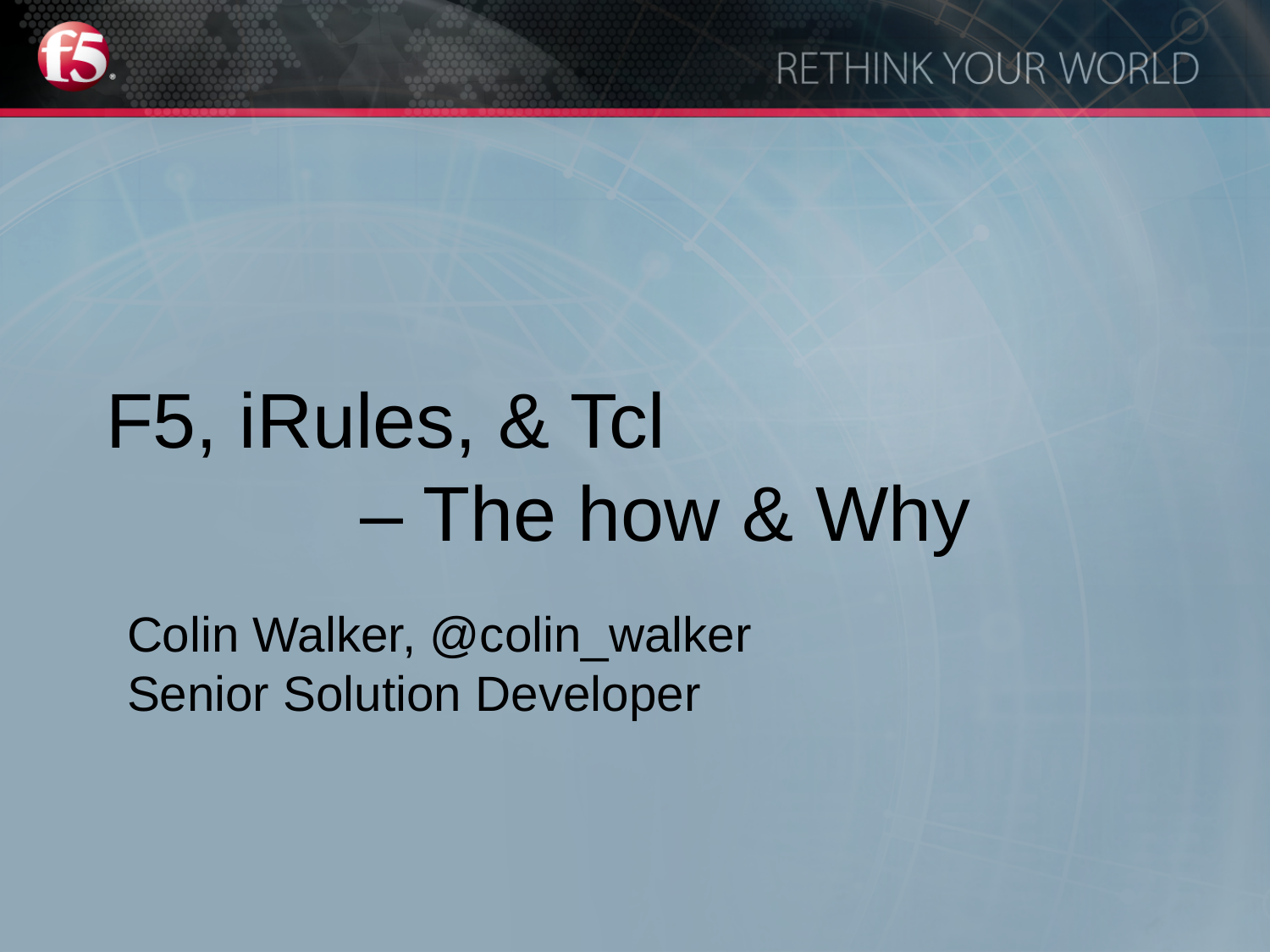

# F5, iRules, & Tcl – The how & Why
Colin Walker, @colin_walker
Senior Solution Developer